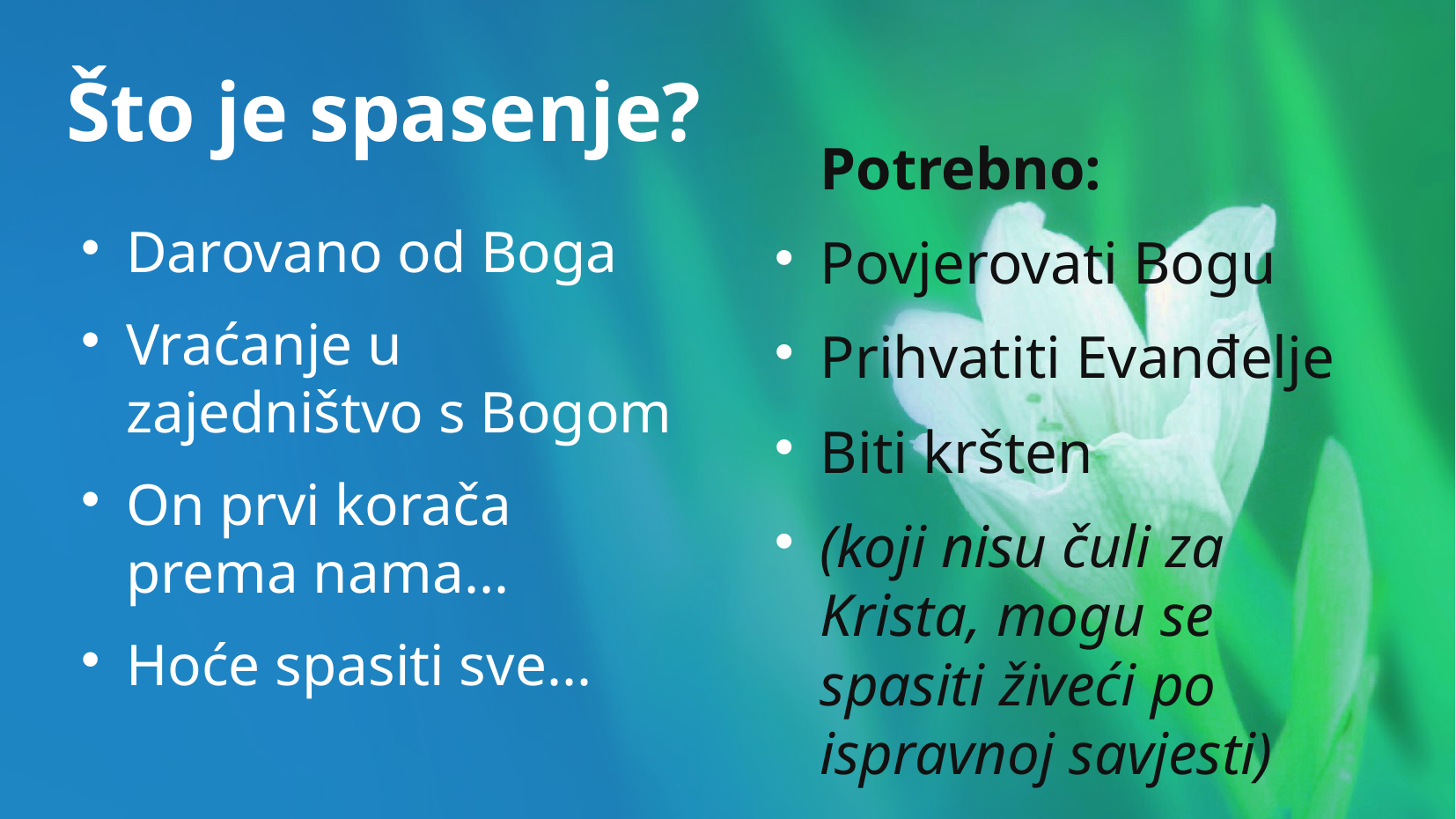

# Što je spasenje?
Potrebno:
Povjerovati Bogu
Prihvatiti Evanđelje
Biti kršten
(koji nisu čuli za Krista, mogu se spasiti živeći po ispravnoj savjesti)
Darovano od Boga
Vraćanje u zajedništvo s Bogom
On prvi korača prema nama...
Hoće spasiti sve...